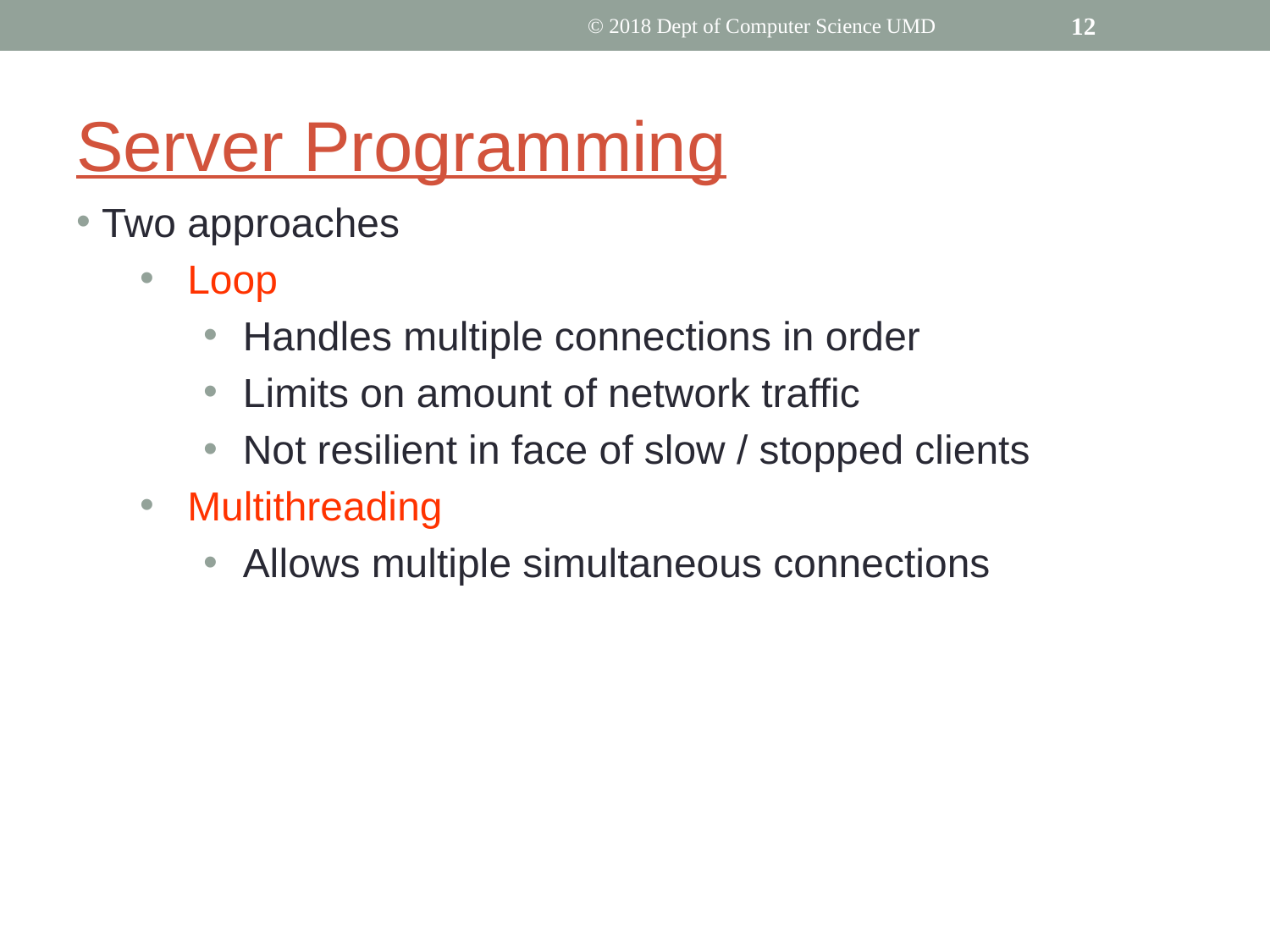

© 2018 Dept of Computer Science UMD
12
# Server Programming
Two approaches
Loop
Handles multiple connections in order
Limits on amount of network traffic
Not resilient in face of slow / stopped clients
Multithreading
Allows multiple simultaneous connections